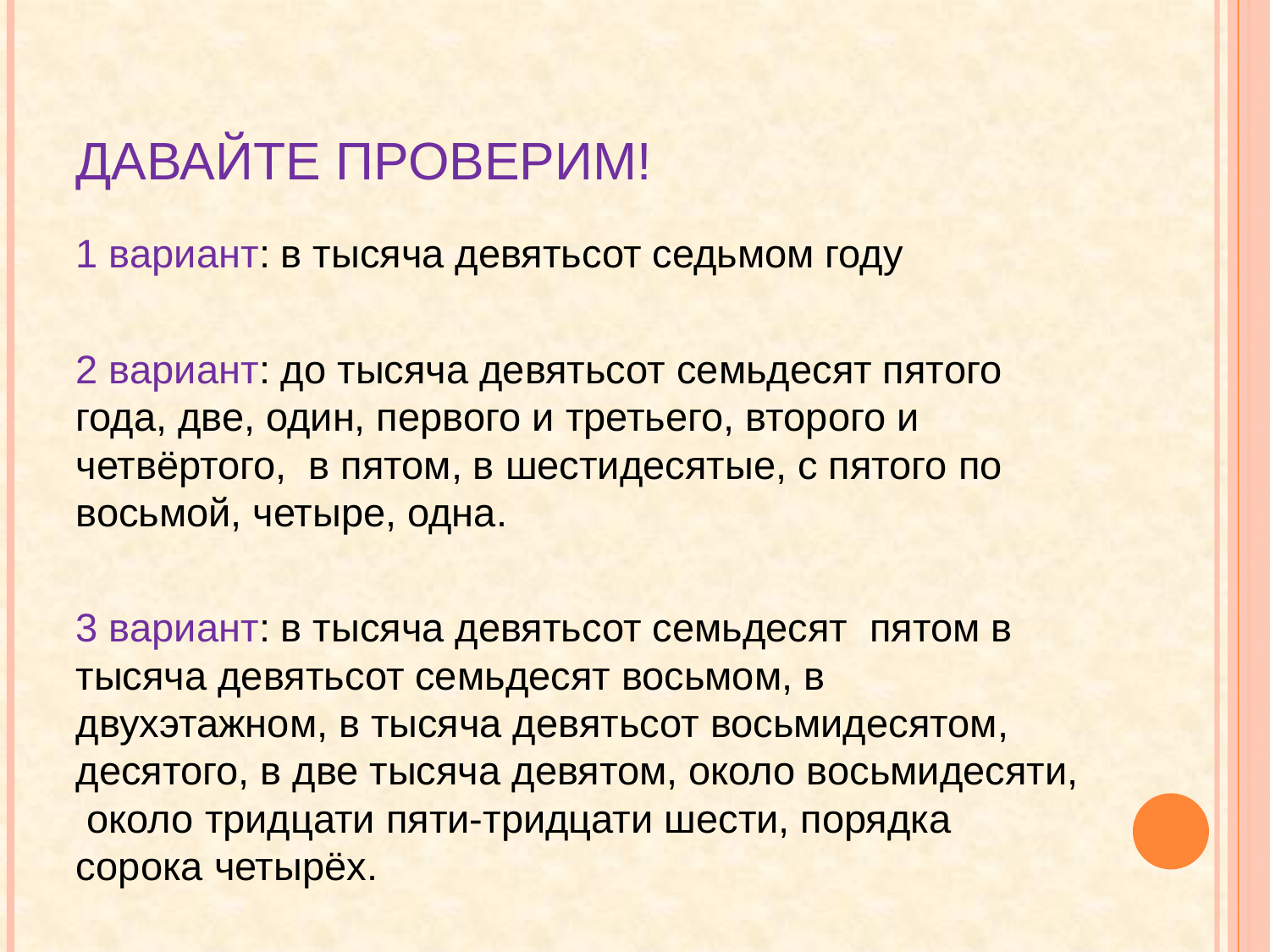

# Давайте проверим!
1 вариант: в тысяча девятьсот седьмом году

2 вариант: до тысяча девятьсот семьдесят пятого года, две, один, первого и третьего, второго и четвёртого,  в пятом, в шестидесятые, с пятого по восьмой, четыре, одна.

3 вариант: в тысяча девятьсот семьдесят  пятом в тысяча девятьсот семьдесят восьмом, в двухэтажном, в тысяча девятьсот восьмидесятом, десятого, в две тысяча девятом, около восьмидесяти,  около тридцати пяти-тридцати шести, порядка сорока четырёх.